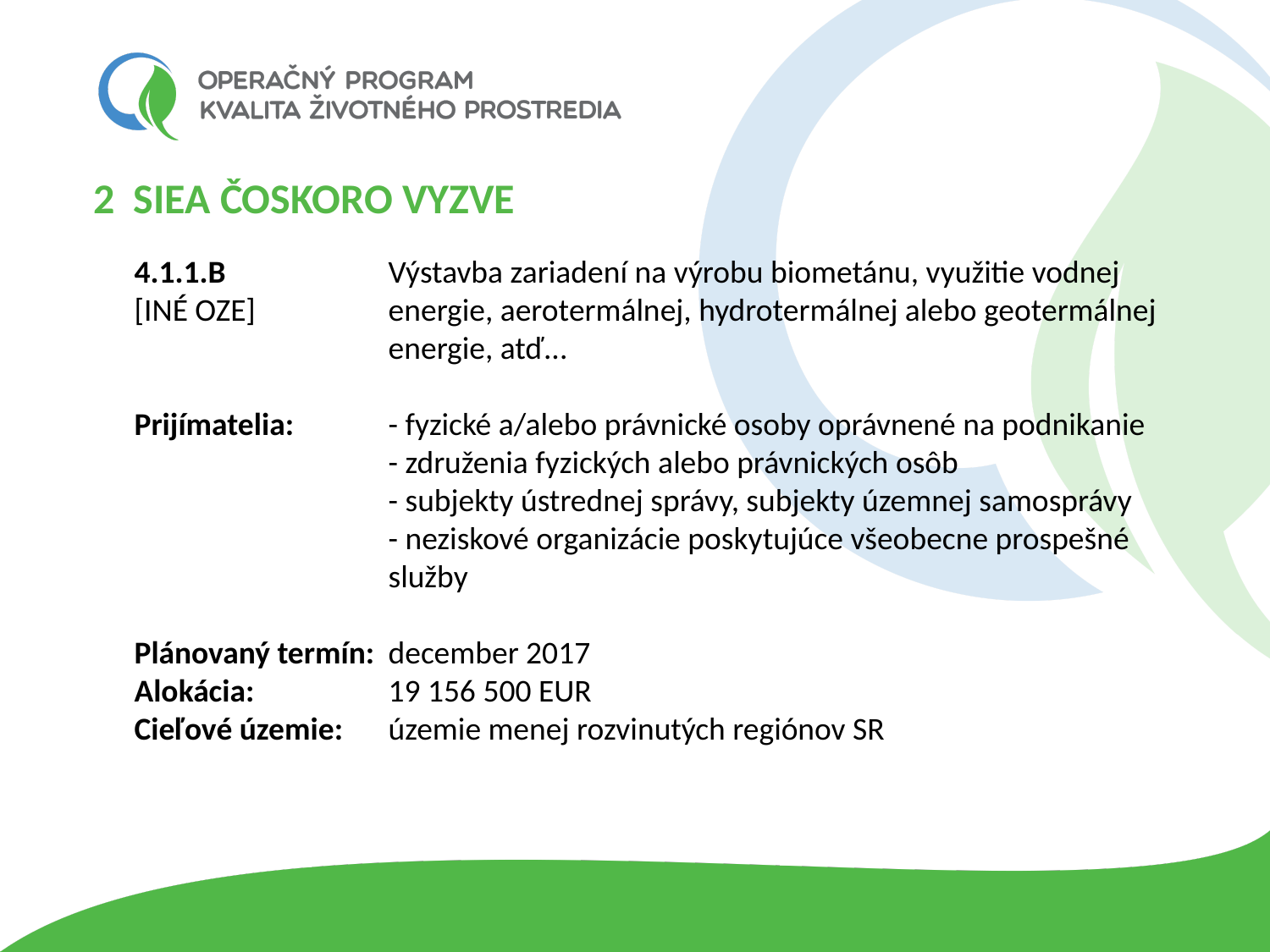

2  SIEA čoskoro vyzve

4.1.1.B   	        	Výstavba zariadení na výrobu biometánu, využitie vodnej
[INÉ OZE]         	energie, aerotermálnej, hydrotermálnej alebo geotermálnej 		energie, atď...

Prijímatelia:   	- fyzické a/alebo právnické osoby oprávnené na podnikanie 	       	- združenia fyzických alebo právnických osôb
	      	- subjekty ústrednej správy, subjekty územnej samosprávy 	       		- neziskové organizácie poskytujúce všeobecne prospešné 	         		služby

Plánovaný termín: 	december 2017
Alokácia:		19 156 500 EUR
Cieľové územie:	územie menej rozvinutých regiónov SR